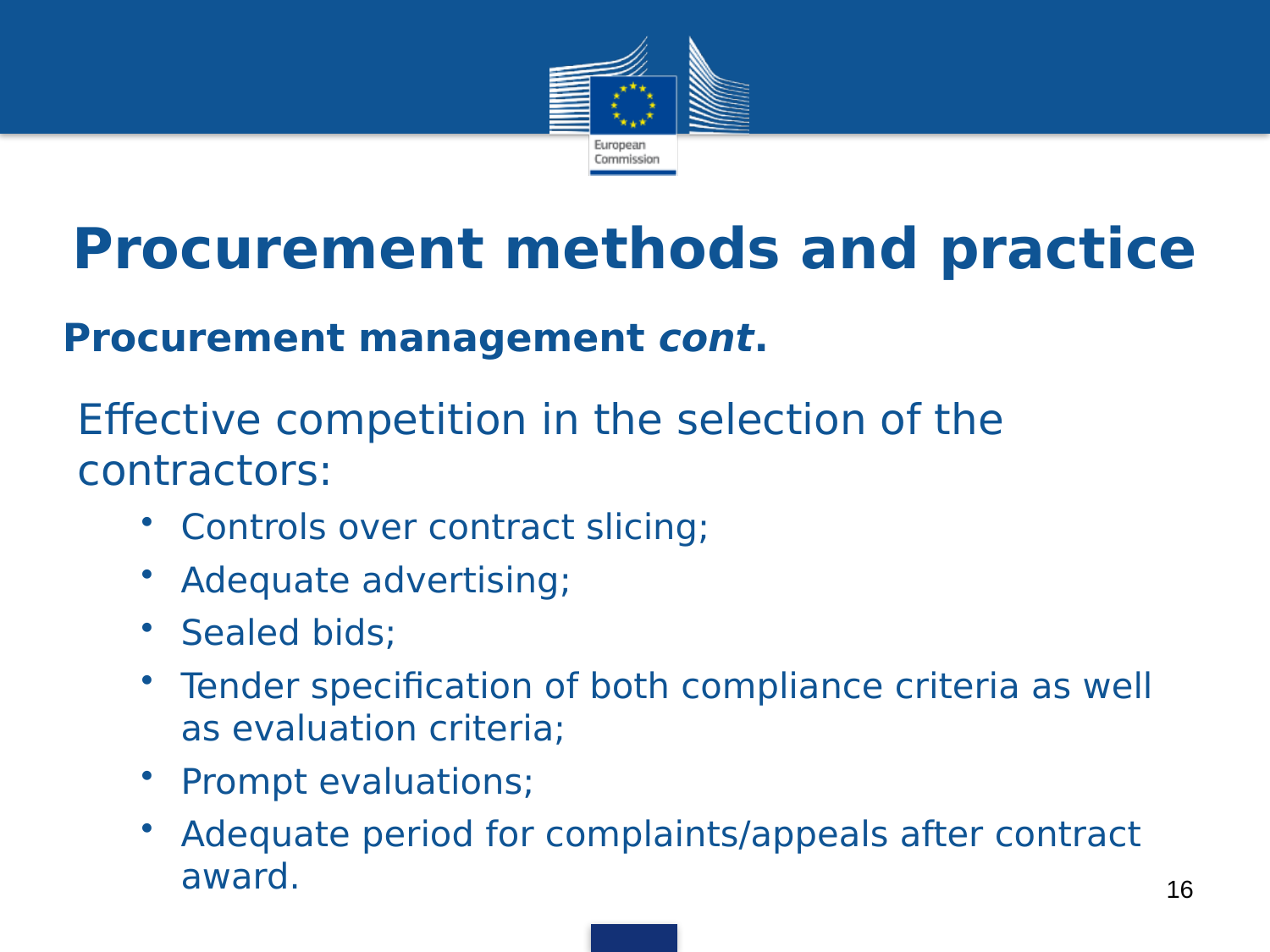

Procurement methods and practice
# Procurement management cont.
Effective competition in the selection of the contractors:
Controls over contract slicing;
Adequate advertising;
Sealed bids;
Tender specification of both compliance criteria as well as evaluation criteria;
Prompt evaluations;
Adequate period for complaints/appeals after contract award.

16